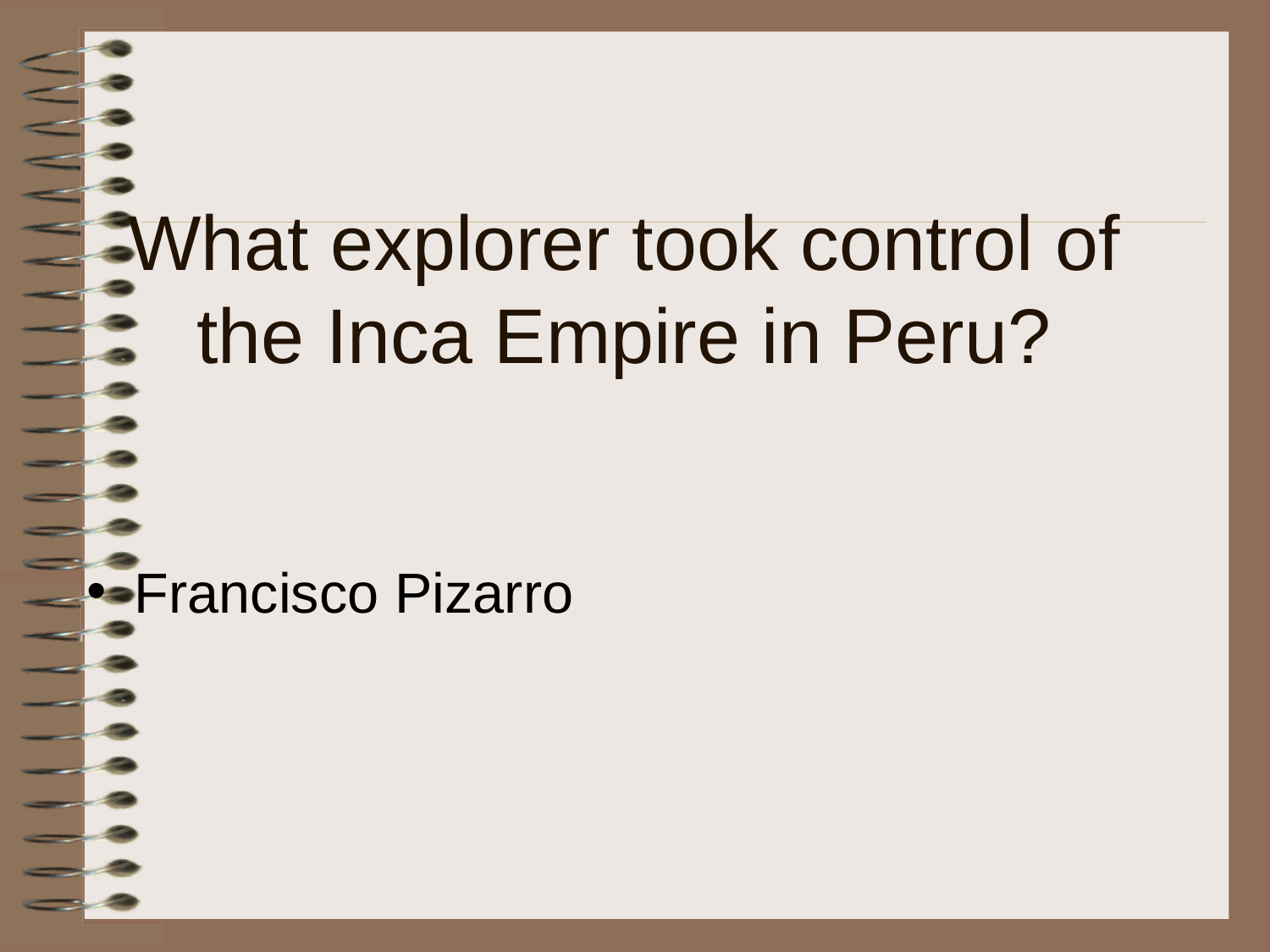

# What explorer took control of the Inca Empire in Peru?
Francisco Pizarro